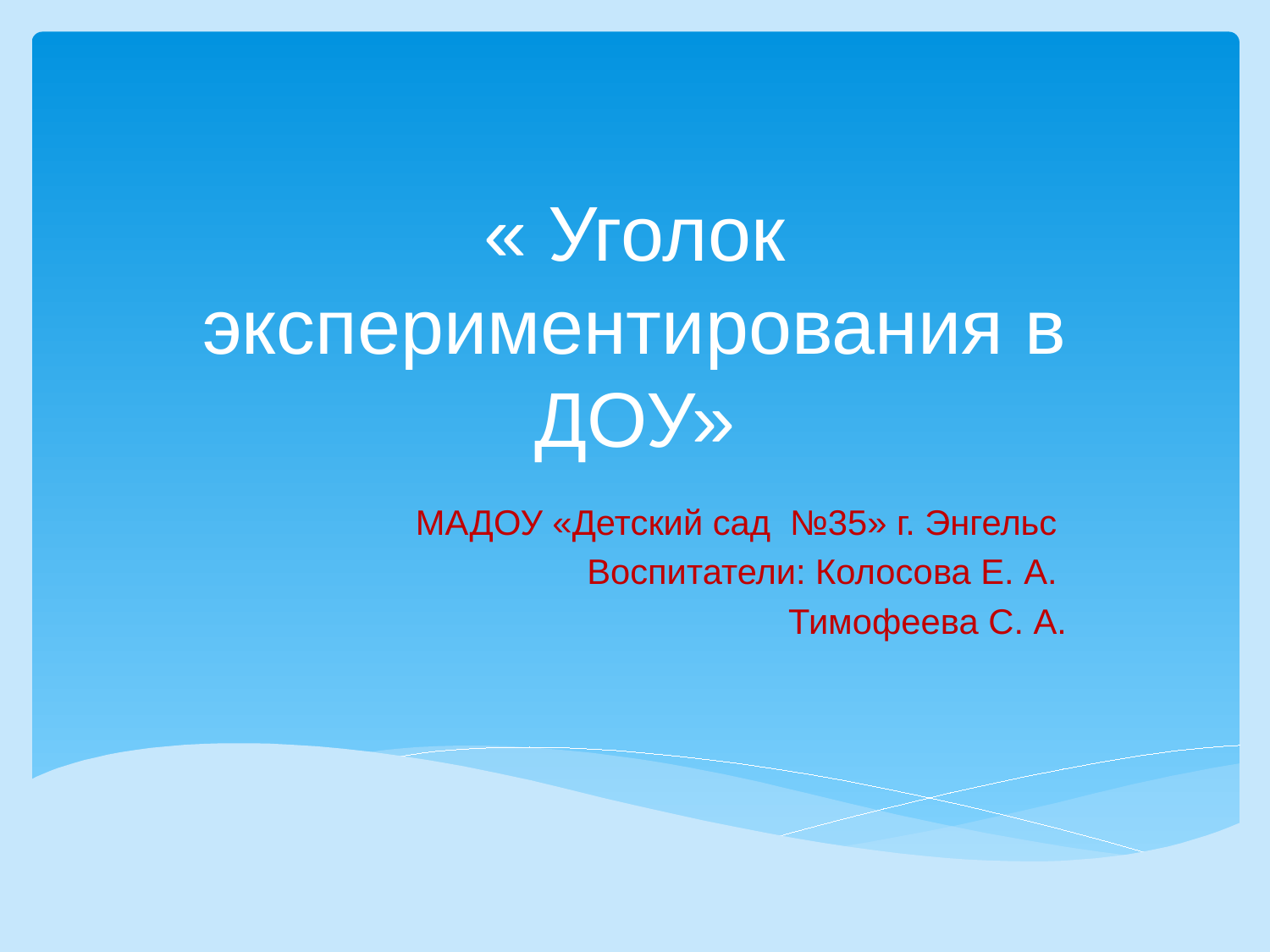

# « Уголок экспериментирования в ДОУ»
МАДОУ «Детский сад  №35» г. Энгельс
Воспитатели: Колосова Е. А.
                                  Тимофеева С. А.